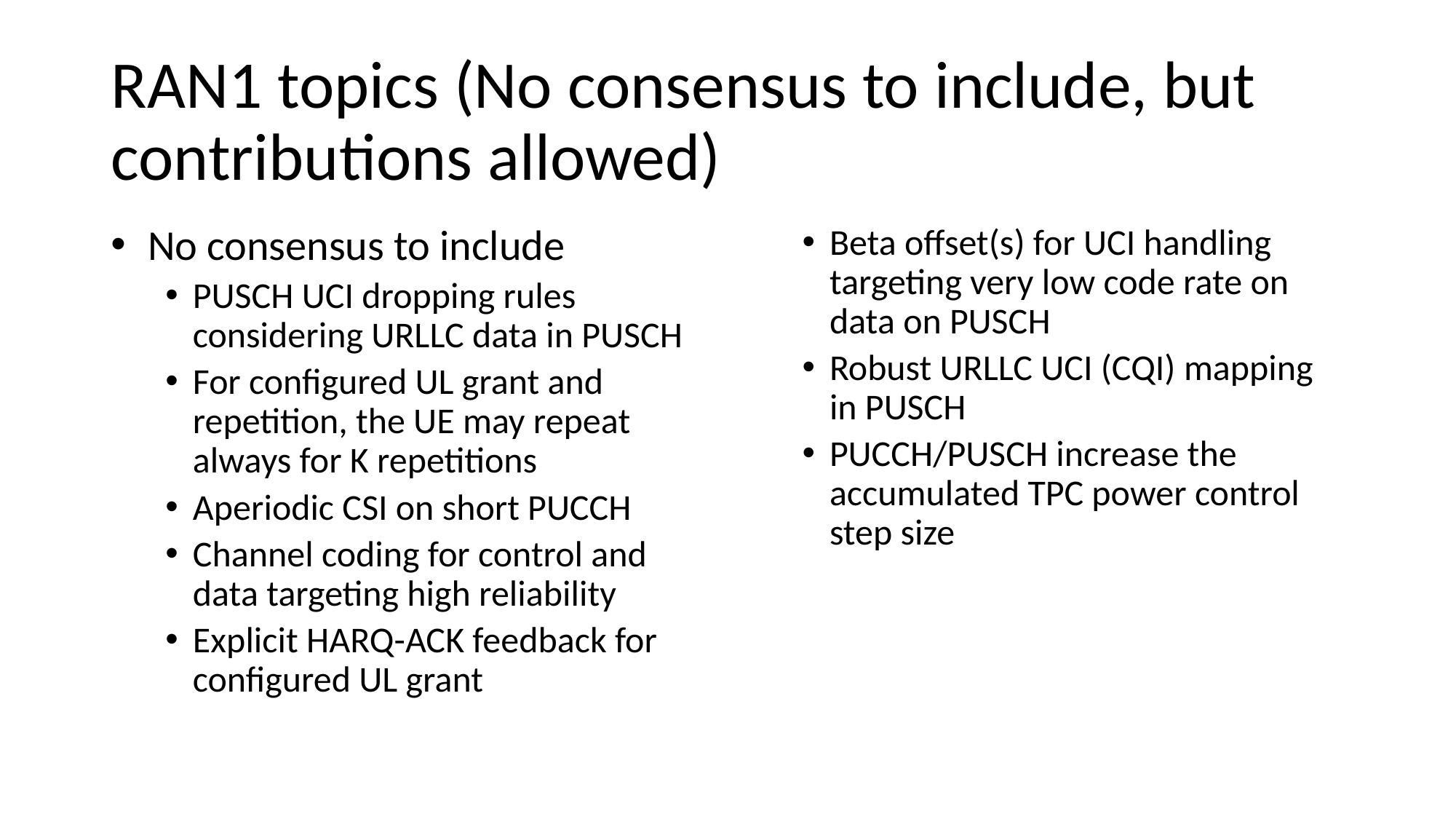

# RAN1 topics (No consensus to include, but contributions allowed)
 No consensus to include
PUSCH UCI dropping rules considering URLLC data in PUSCH
For configured UL grant and repetition, the UE may repeat always for K repetitions
Aperiodic CSI on short PUCCH
Channel coding for control and data targeting high reliability
Explicit HARQ-ACK feedback for configured UL grant

Beta offset(s) for UCI handling targeting very low code rate on data on PUSCH
Robust URLLC UCI (CQI) mapping in PUSCH
PUCCH/PUSCH increase the accumulated TPC power control step size